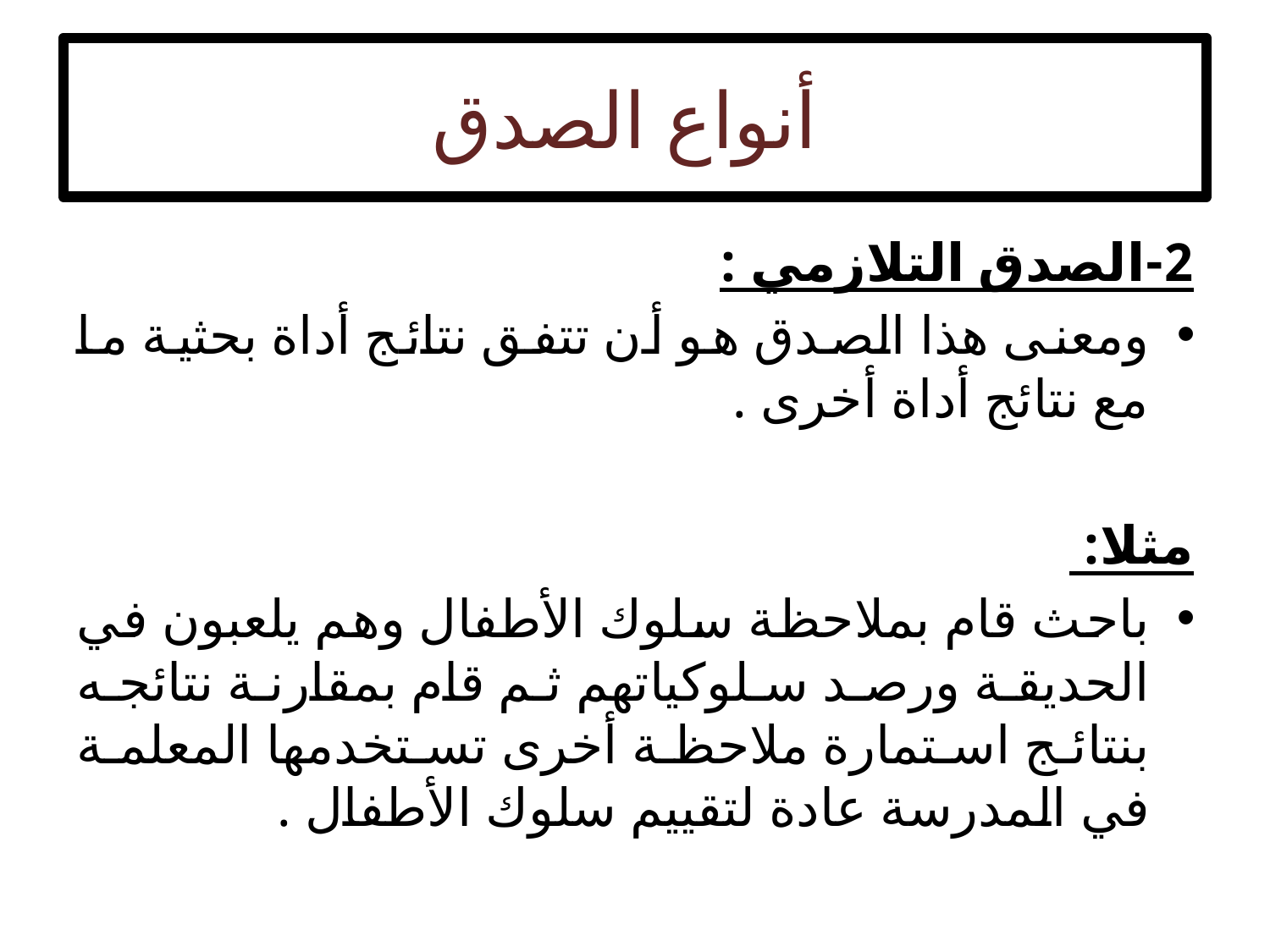

# أنواع الصدق
2-الصدق التلازمي :
ومعنى هذا الصدق هو أن تتفق نتائج أداة بحثية ما مع نتائج أداة أخرى .

مثلا:
باحث قام بملاحظة سلوك الأطفال وهم يلعبون في الحديقة ورصد سلوكياتهم ثم قام بمقارنة نتائجه بنتائج استمارة ملاحظة أخرى تستخدمها المعلمة في المدرسة عادة لتقييم سلوك الأطفال .